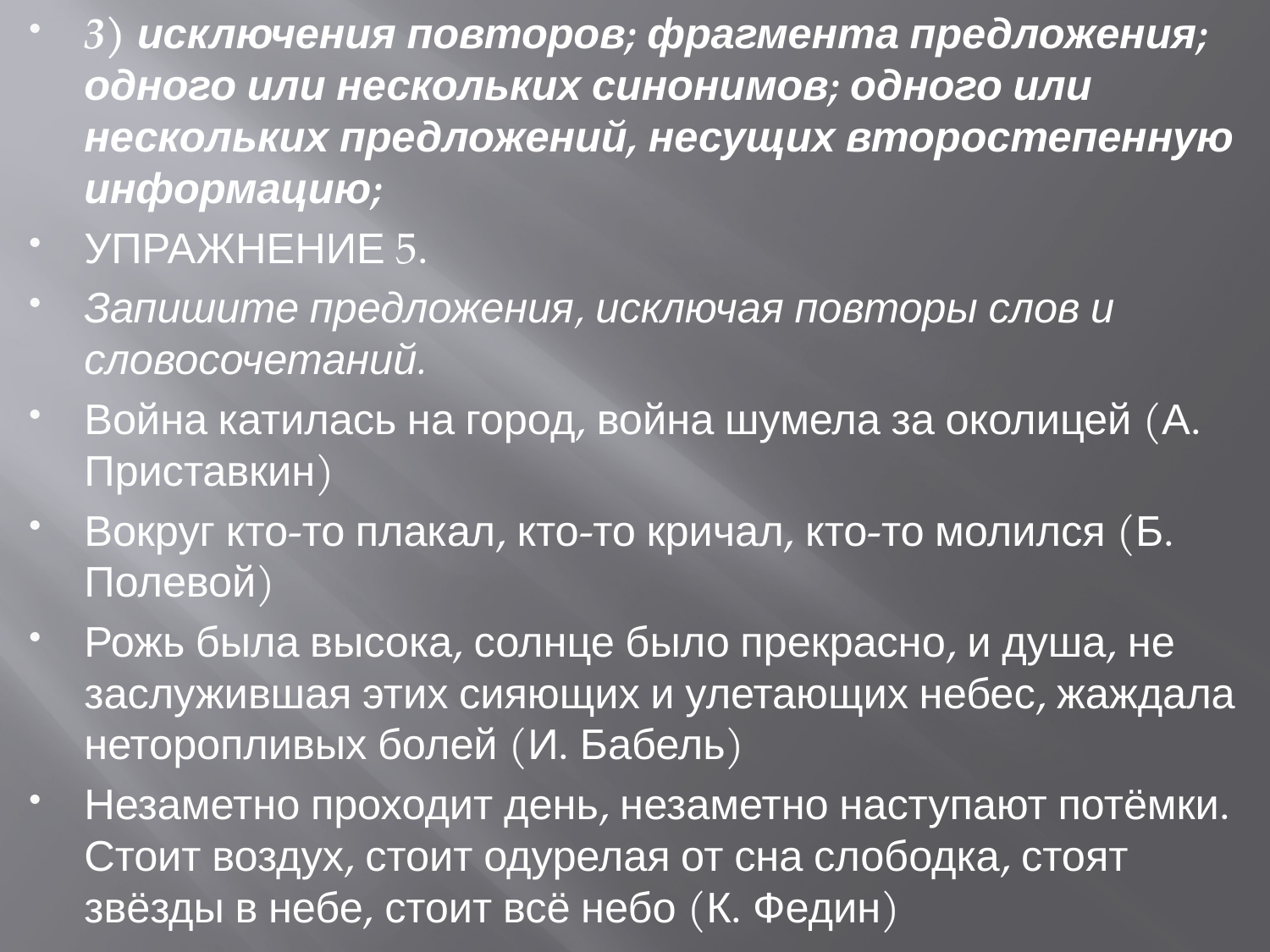

3) исключения повторов; фрагмента предложения; одного или нескольких синонимов; одного или нескольких предложений, несущих второстепенную информацию;
УПРАЖНЕНИЕ 5.
Запишите предложения, исключая повторы слов и словосочетаний.
Война катилась на город, война шумела за околицей (А. Приставкин)
Вокруг кто-то плакал, кто-то кричал, кто-то молился (Б. Полевой)
Рожь была высока, солнце было прекрасно, и душа, не заслужившая этих сияющих и улетающих небес, жаждала неторопливых болей (И. Бабель)
Незаметно проходит день, незаметно наступают потёмки. Стоит воздух, стоит одурелая от сна слободка, стоят звёзды в небе, стоит всё небо (К. Федин)